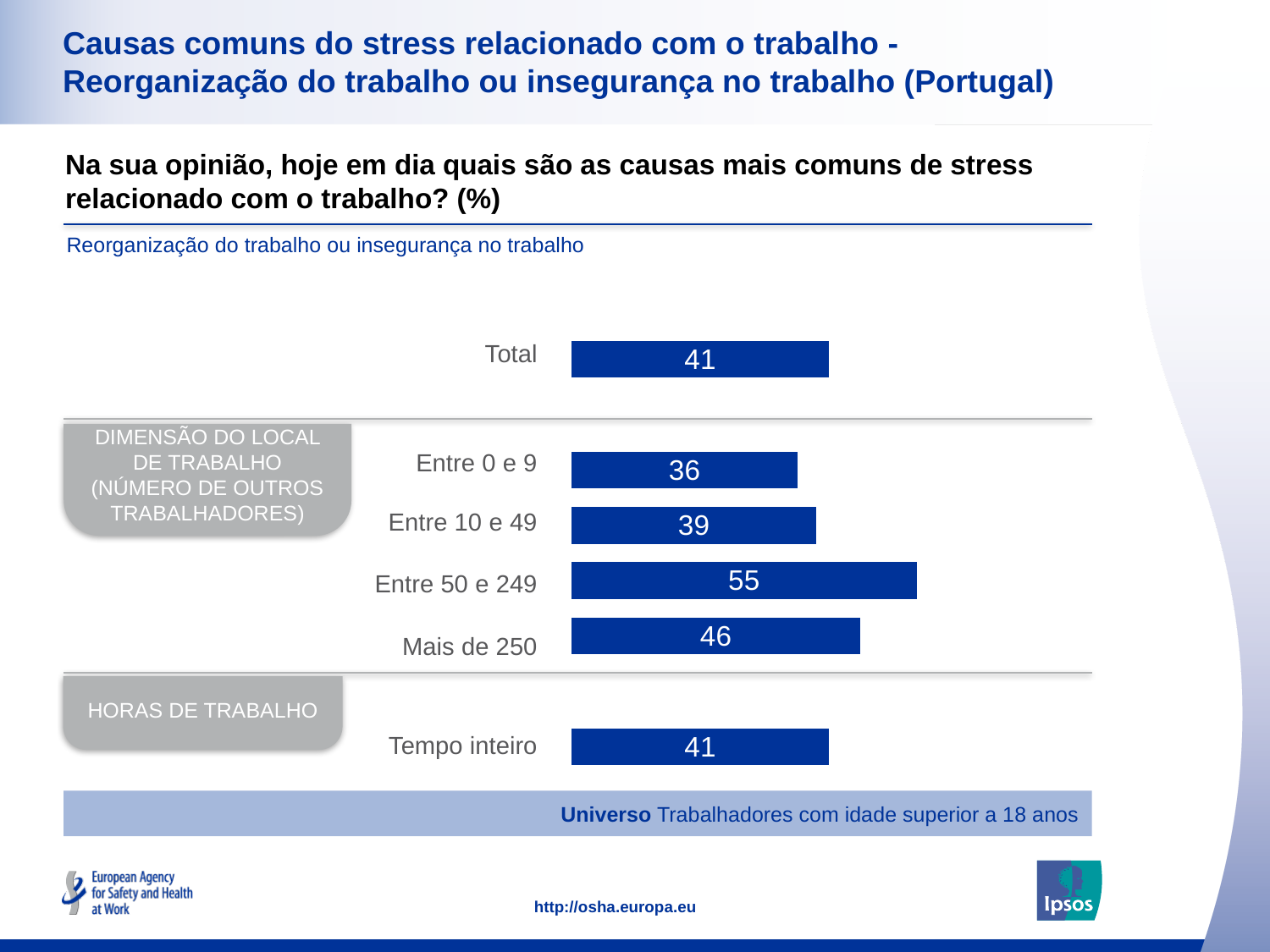

### Chart: Ipsos Ribbon Rules

| Category |  |
|---|---|
Causas comuns do stress relacionado com o trabalho - Reorganização do trabalho ou insegurança no trabalho (Portugal)
Na sua opinião, hoje em dia quais são as causas mais comuns de stress relacionado com o trabalho? (%)

### Chart

| Category | Informed (aggregate) |
|---|---|
| Total | 41.0 |
|  | None |
| Entre 0 e 9 | 36.0 |
| Entre 10 e 49 | 39.0 |
| Entre 50 e 249 | 55.0 |
| Mais de 250 | 46.0 |
|  | None |
| Tempo inteiro | 41.0 |
Reorganização do trabalho ou insegurança no trabalho
| Total |
| --- |
|  |
| Entre 0 e 9 |
| Entre 10 e 49 |
| Entre 50 e 249 |
| Mais de 250 |
|  |
| Tempo inteiro |
DIMENSÃO DO LOCAL DE TRABALHO (NÚMERO DE OUTROS TRABALHADORES)
HORAS DE TRABALHO
Universo Trabalhadores com idade superior a 18 anos